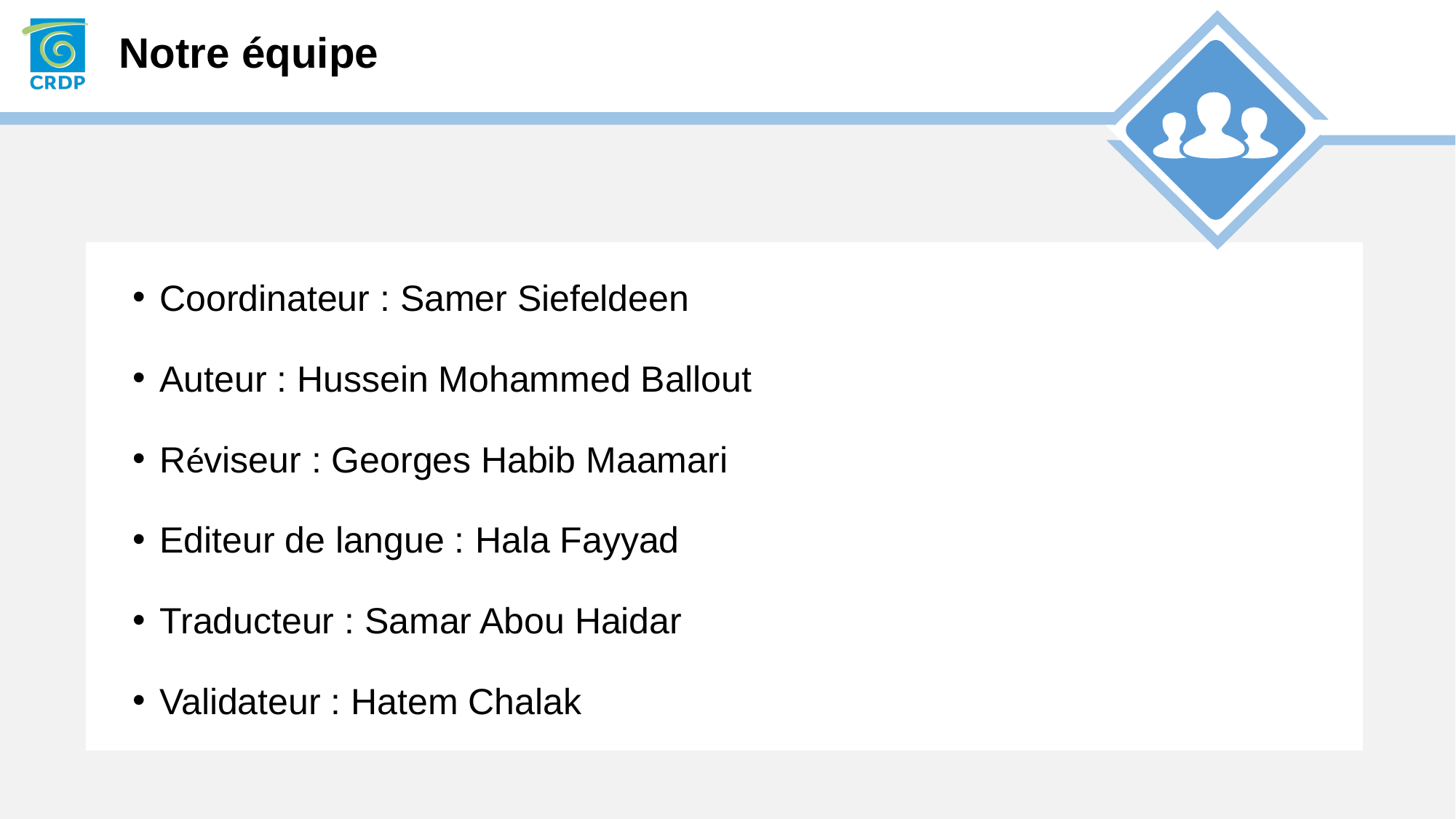

Coordinateur : Samer Siefeldeen
Auteur : Hussein Mohammed Ballout
Réviseur : Georges Habib Maamari
Editeur de langue : Hala Fayyad
Traducteur : Samar Abou Haidar
Validateur : Hatem Chalak